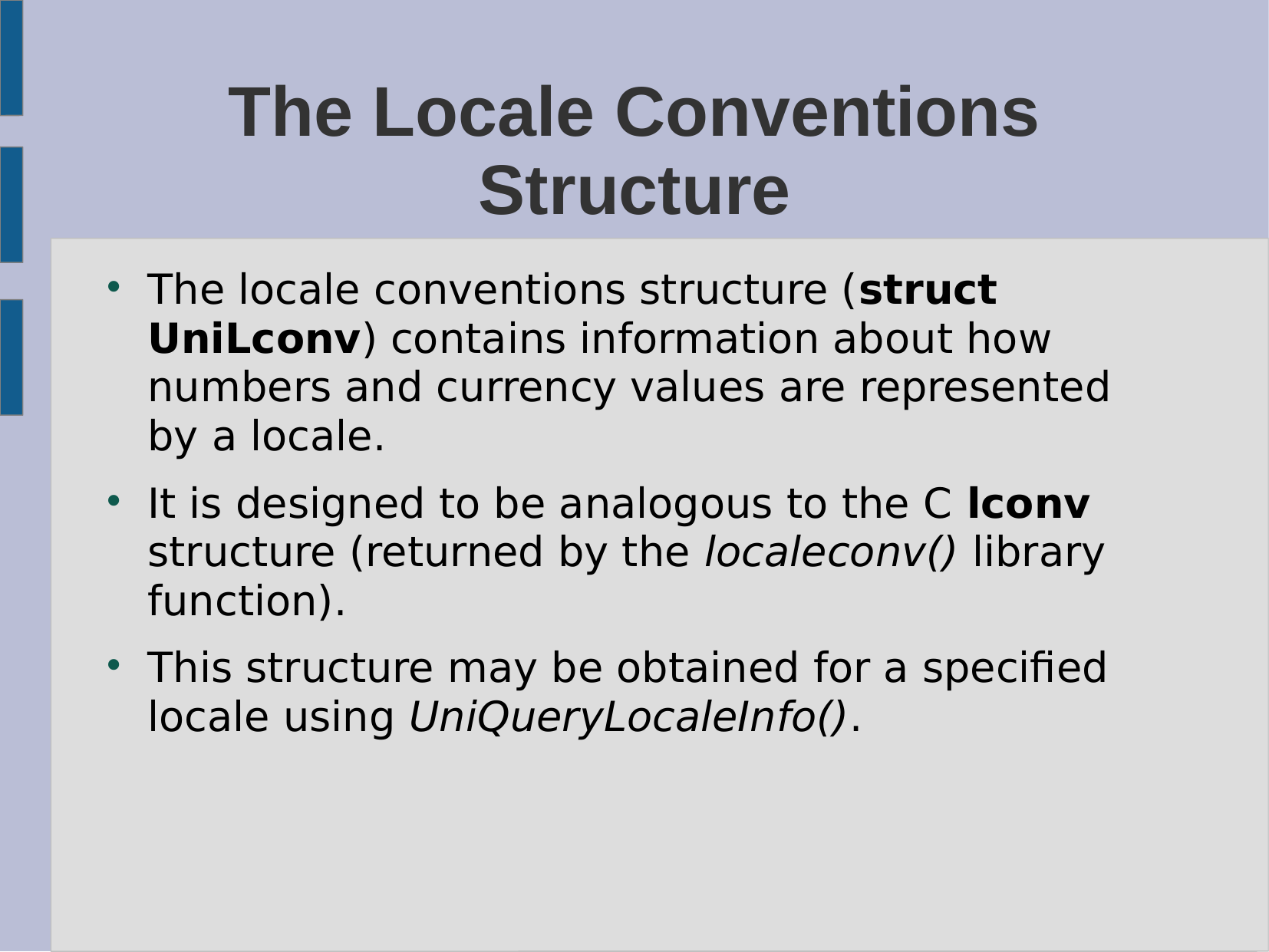

# The Locale Conventions Structure
The locale conventions structure (struct UniLconv) contains information about how numbers and currency values are represented by a locale.
It is designed to be analogous to the C lconv structure (returned by the localeconv() library function).
This structure may be obtained for a specified locale using UniQueryLocaleInfo().